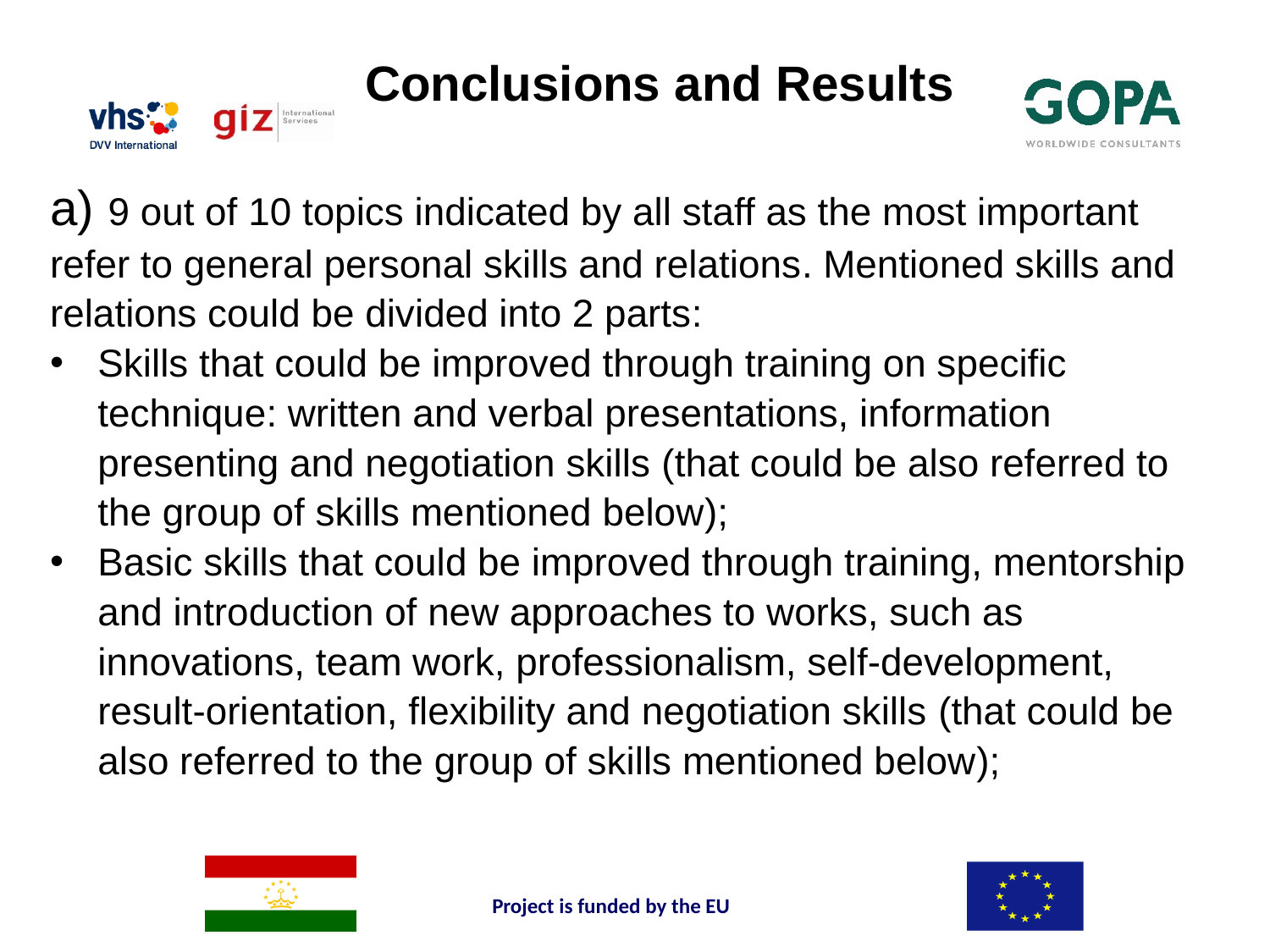

# Conclusions and Results
a) 9 out of 10 topics indicated by all staff as the most important refer to general personal skills and relations. Mentioned skills and relations could be divided into 2 parts:
Skills that could be improved through training on specific technique: written and verbal presentations, information presenting and negotiation skills (that could be also referred to the group of skills mentioned below);
Basic skills that could be improved through training, mentorship and introduction of new approaches to works, such as innovations, team work, professionalism, self-development, result-orientation, flexibility and negotiation skills (that could be also referred to the group of skills mentioned below);

Project is funded by the EU